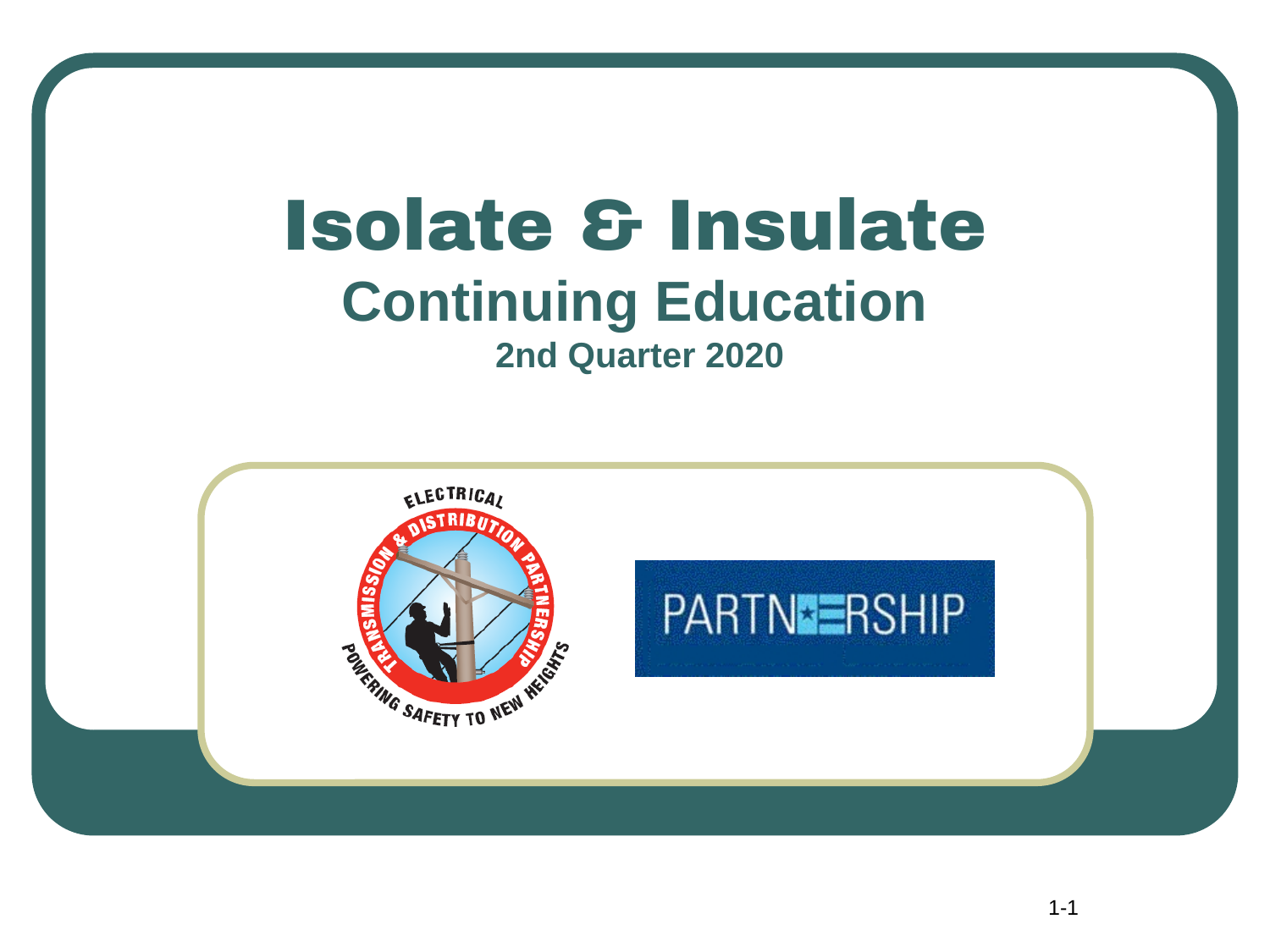

# Isolate & Insulate Continuing Education 2nd Quarter 2020
1-1